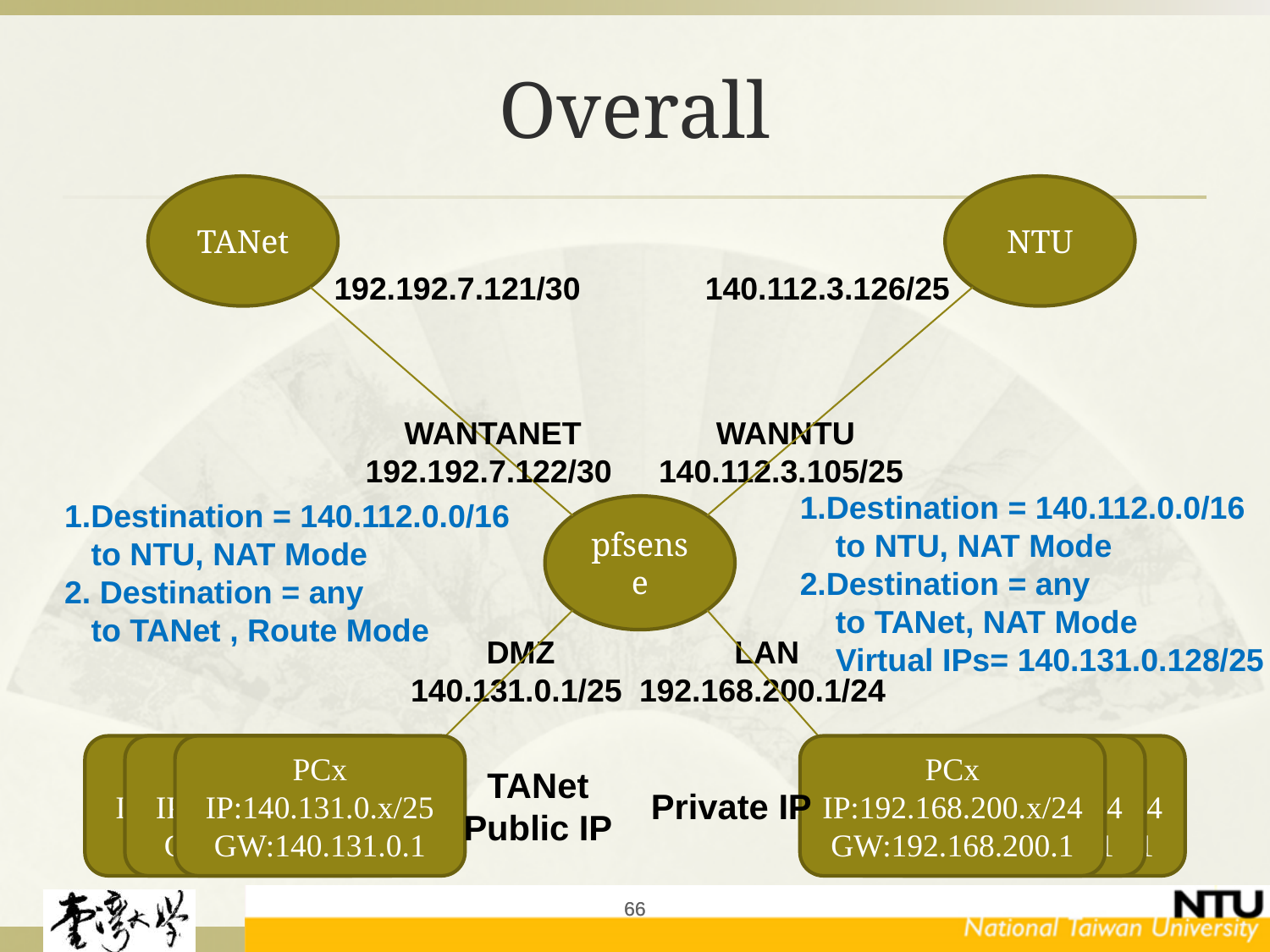

# Overall
TANet
NTU
140.112.3.126/25
192.192.7.121/30
WANTANET
192.192.7.122/30
WANNTU
140.112.3.105/25
1.Destination = 140.112.0.0/16
    to NTU, NAT Mode
2.Destination = any
    to TANet, NAT Mode
    Virtual IPs= 140.131.0.128/25
1.Destination = 140.112.0.0/16
   to NTU, NAT Mode
2. Destination = any
   to TANet , Route Mode
pfsense
DMZ
140.131.0.1/25
LAN
192.168.200.1/24
PCx
IP:140.131.0.x/25
GW:140.131.0.1
PCx
IP:140.131.0.x/25
GW:140.131.0.1
PCx
IP:140.131.0.x/25
GW:140.131.0.1
PCx
IP:192.168.200.x/24
GW:192.168.200.1
PCx
IP:192.168.200.x/24
GW:192.168.200.1
PCx
IP:192.168.200.x/24
GW:192.168.200.1
TANet
Public IP
Private IP
66
66